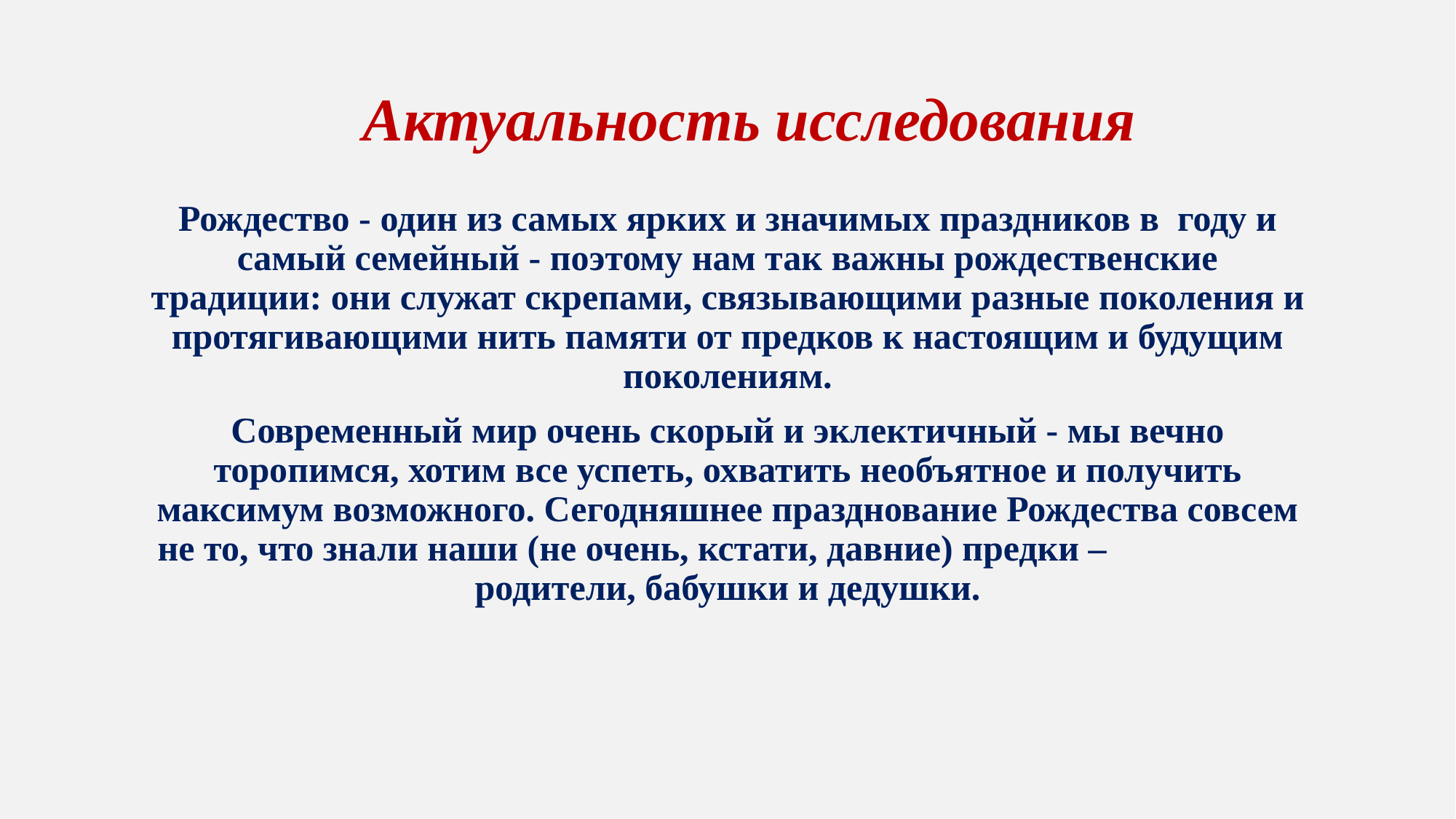

# Актуальность исследования
Рождество - один из самых ярких и значимых праздников в  году и самый семейный - поэтому нам так важны рождественские традиции: они служат скрепами, связывающими разные поколения и протягивающими нить памяти от предков к настоящим и будущим поколениям.
Современный мир очень скорый и эклектичный - мы вечно торопимся, хотим все успеть, охватить необъятное и получить максимум возможного. Сегодняшнее празднование Рождества совсем не то, что знали наши (не очень, кстати, давние) предки –                      родители, бабушки и дедушки.